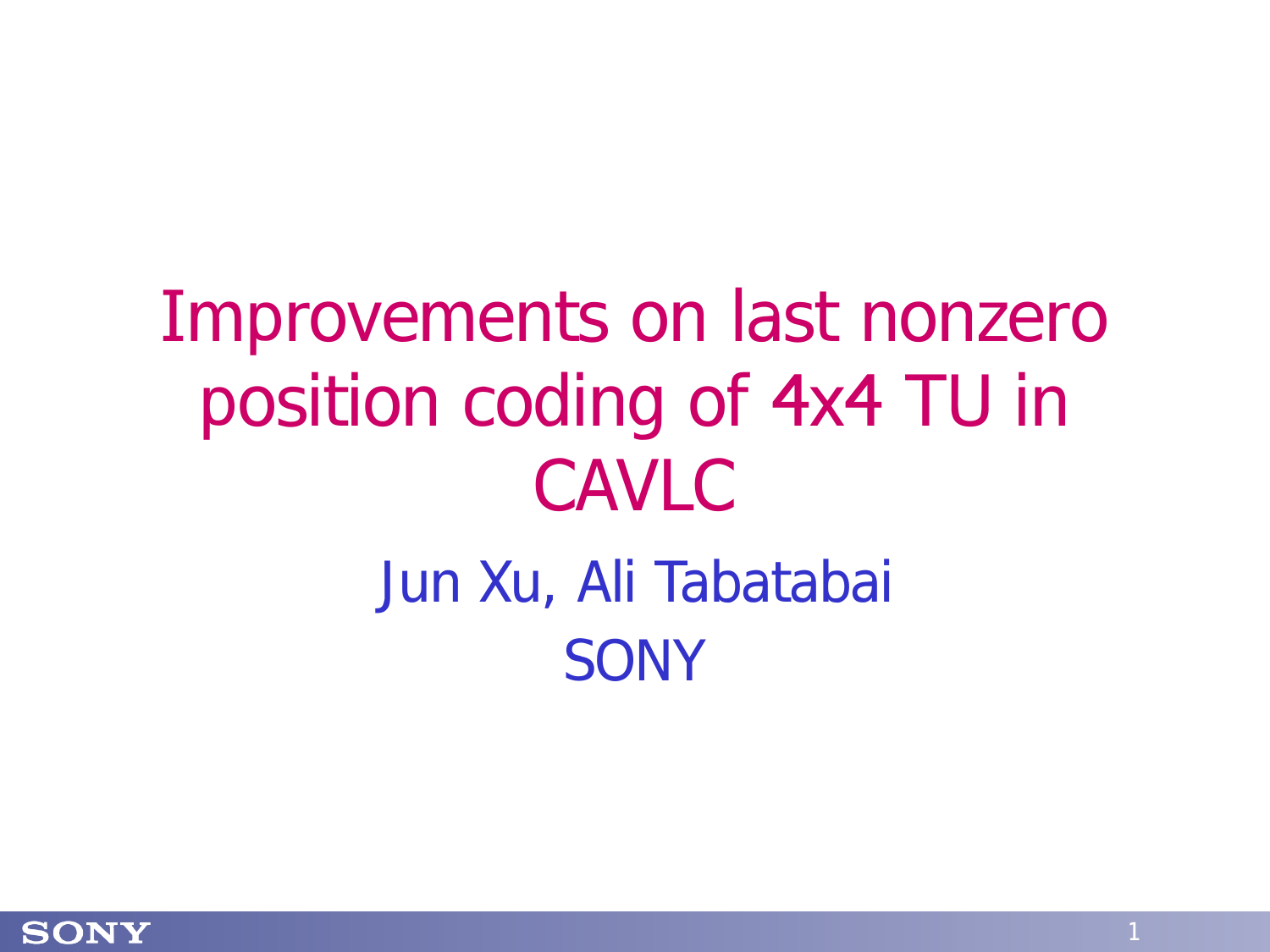

# Improvements on last nonzero position coding of 4x4 TU in CAVLC
Jun Xu, Ali Tabatabai
SONY
1